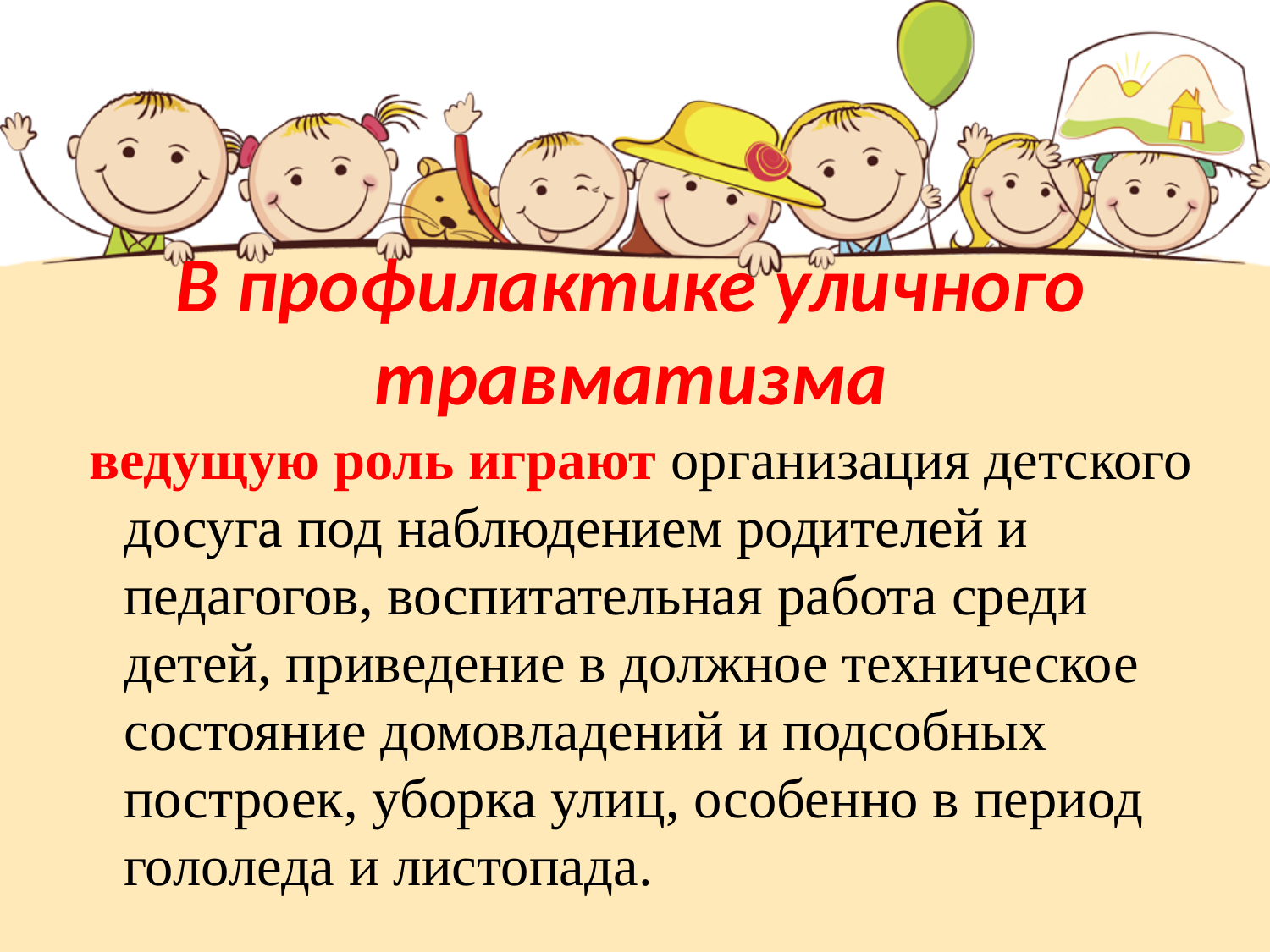

# В профилактике уличного травматизма
 ведущую роль играют организация детского досуга под наблюдением родителей и педагогов, воспитательная работа среди детей, приведение в должное техническое состояние домовладений и подсобных построек, уборка улиц, особенно в период гололеда и листопада.